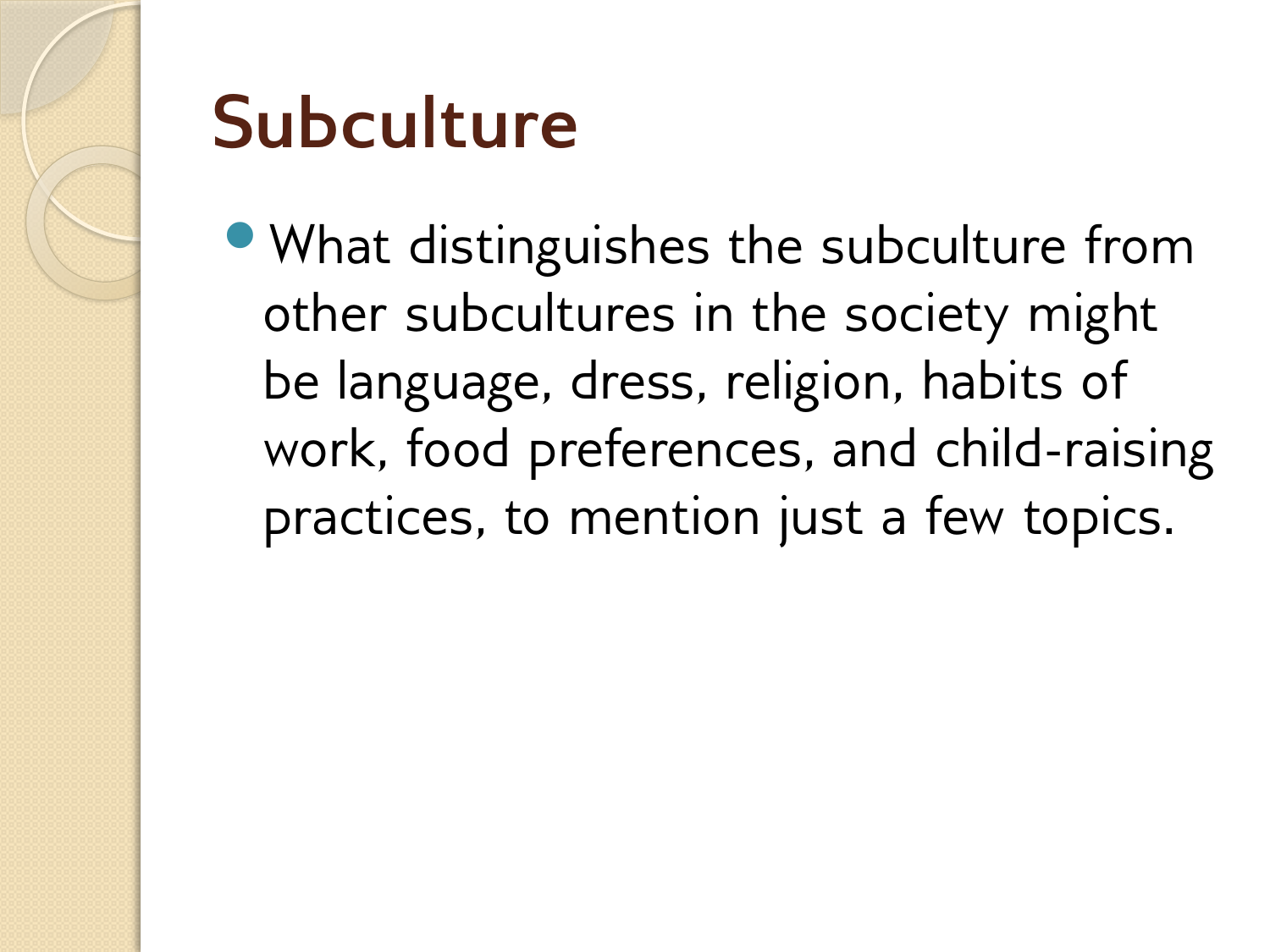

# Subculture
What distinguishes the subculture from other subcultures in the society might be language, dress, religion, habits of work, food preferences, and child-raising practices, to mention just a few topics.